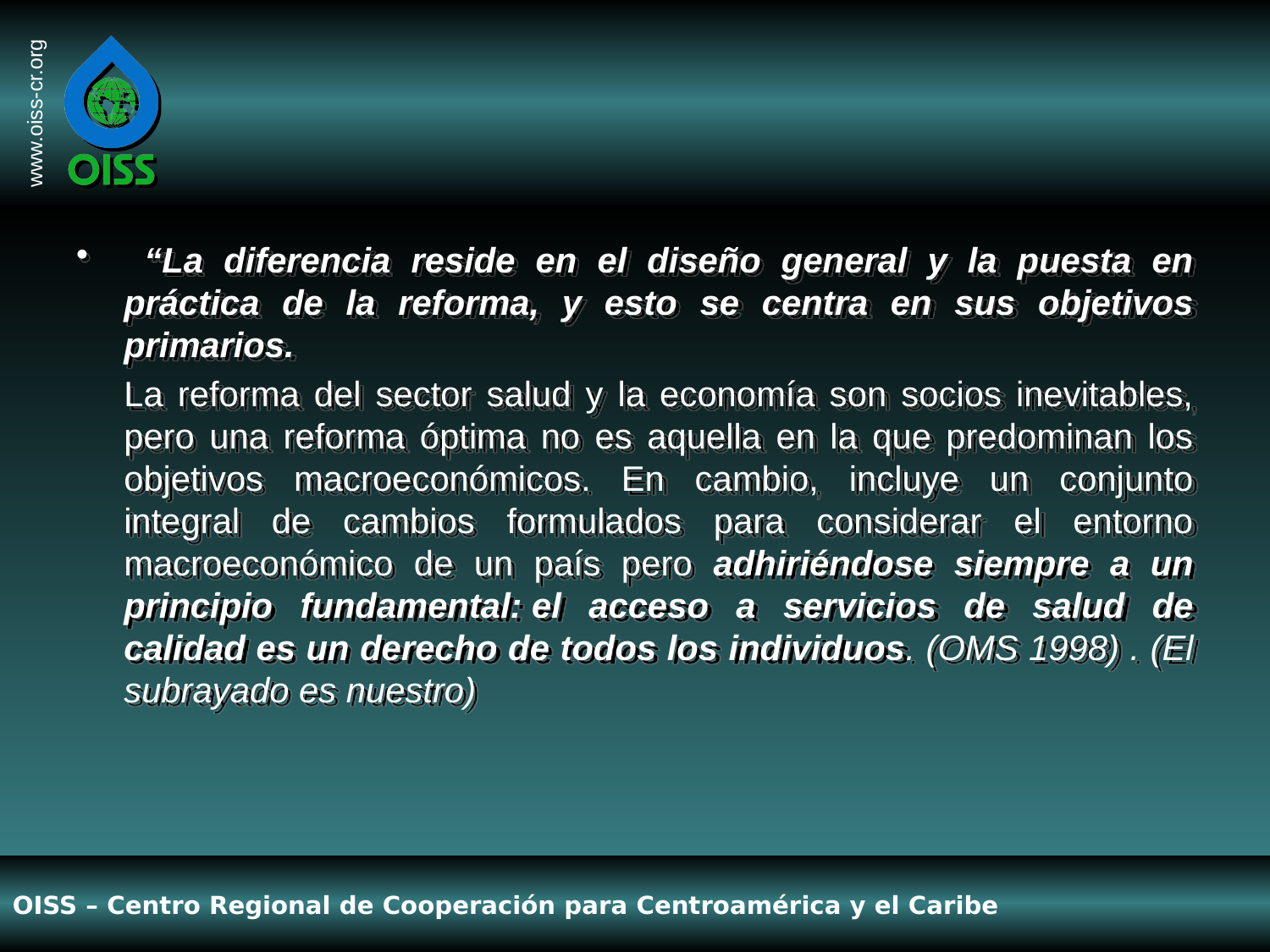

“La diferencia reside en el diseño general y la puesta en práctica de la reforma, y esto se centra en sus objetivos primarios.
	La reforma del sector salud y la economía son socios inevitables, pero una reforma óptima no es aquella en la que predominan los objetivos macroeconómicos. En cambio, incluye un conjunto integral de cambios formulados para considerar el entorno macroeconómico de un país pero adhiriéndose siempre a un principio fundamental: el acceso a servicios de salud de calidad es un derecho de todos los individuos. (OMS 1998) . (El subrayado es nuestro)